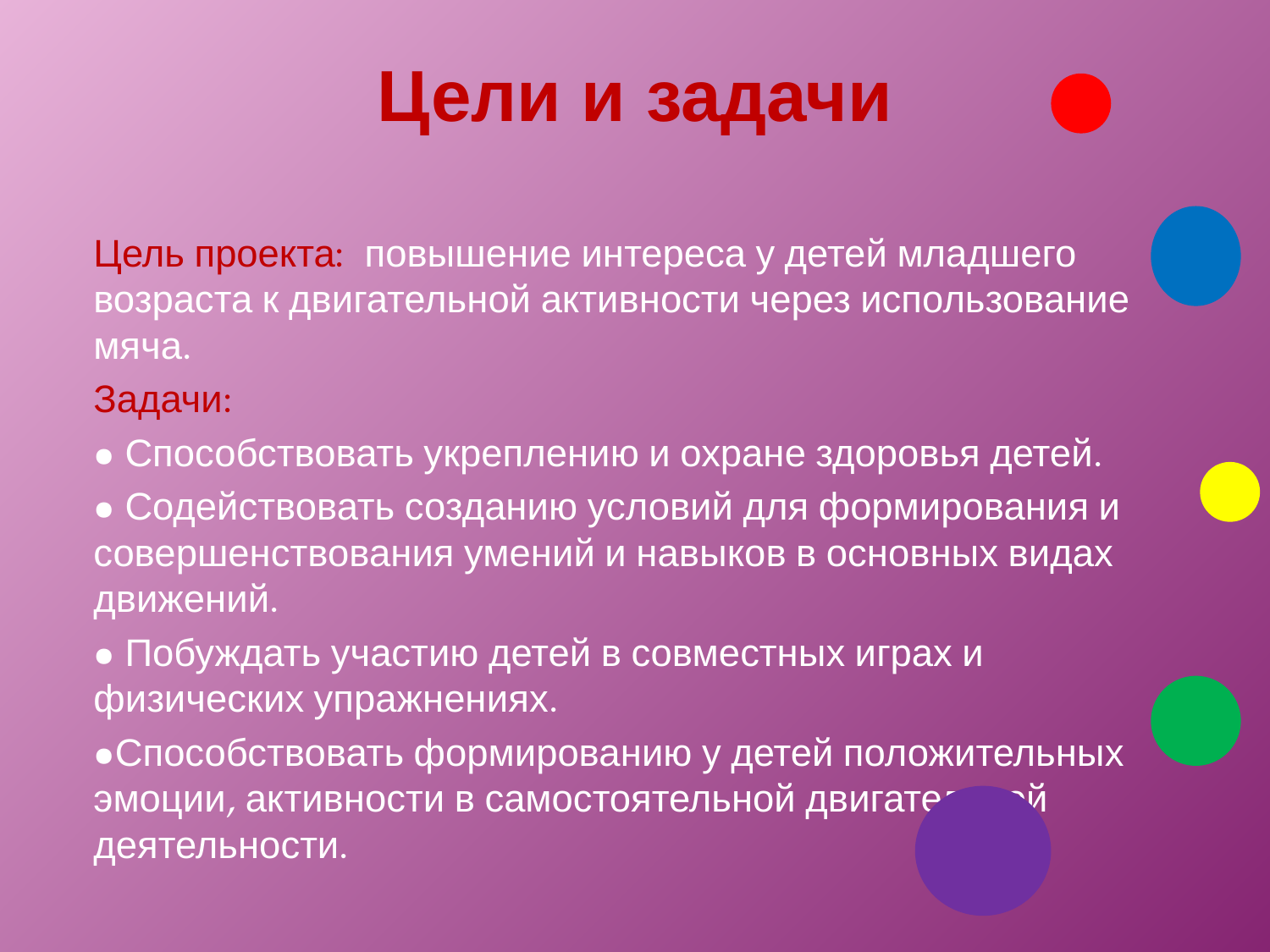

# Цели и задачи

Цель проекта:  повышение интереса у детей младшего возраста к двигательной активности через использование мяча.
Задачи:
• Способствовать укреплению и охране здоровья детей.
• Содействовать созданию условий для формирования и    совершенствования умений и навыков в основных видах движений.
• Побуждать участию детей в совместных играх и физических упражнениях.
•Способствовать формированию у детей положительных эмоции, активности в самостоятельной двигательной деятельности.